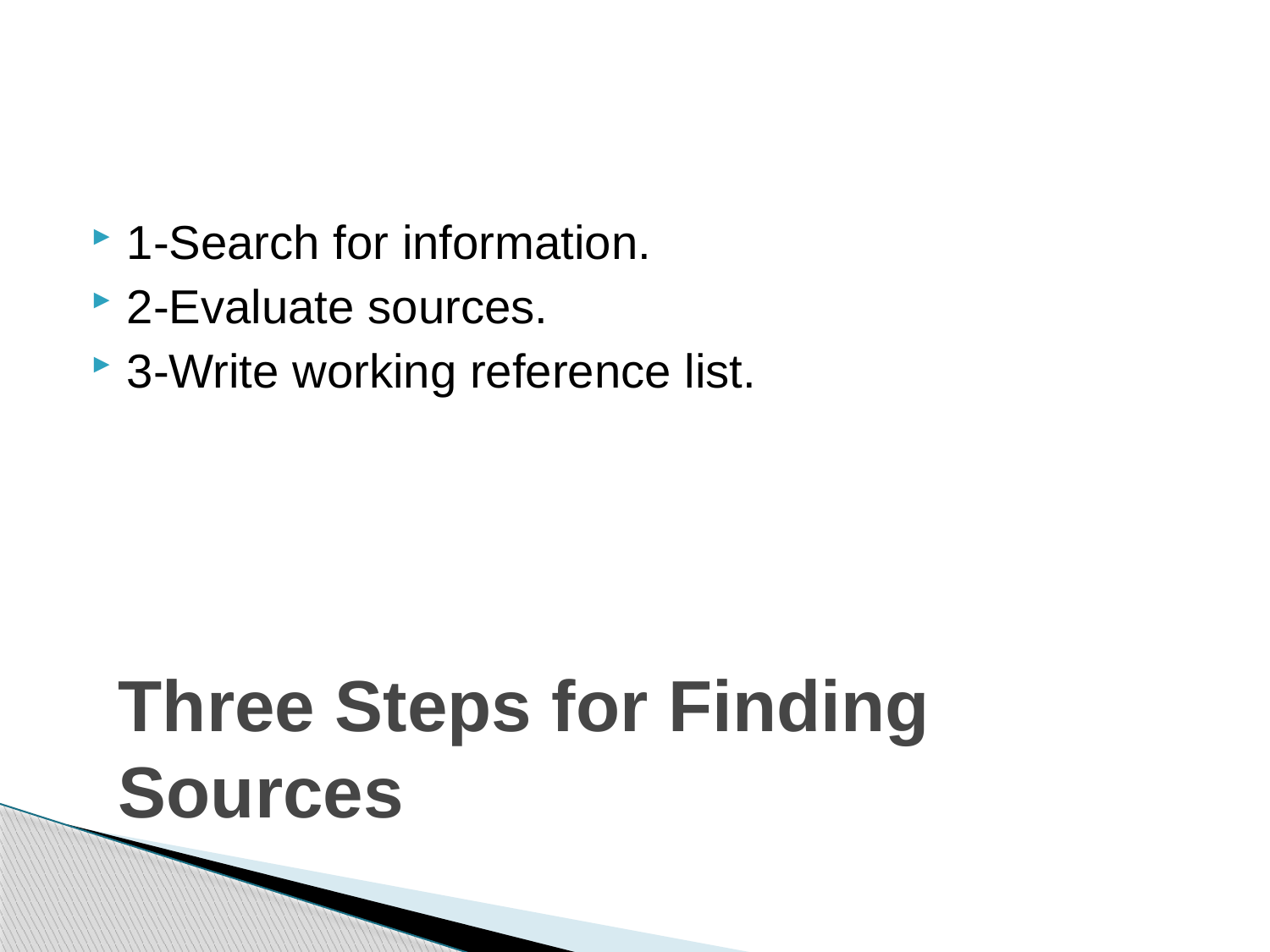

1-Search for information.
2-Evaluate sources.
3-Write working reference list.
# Three Steps for Finding Sources